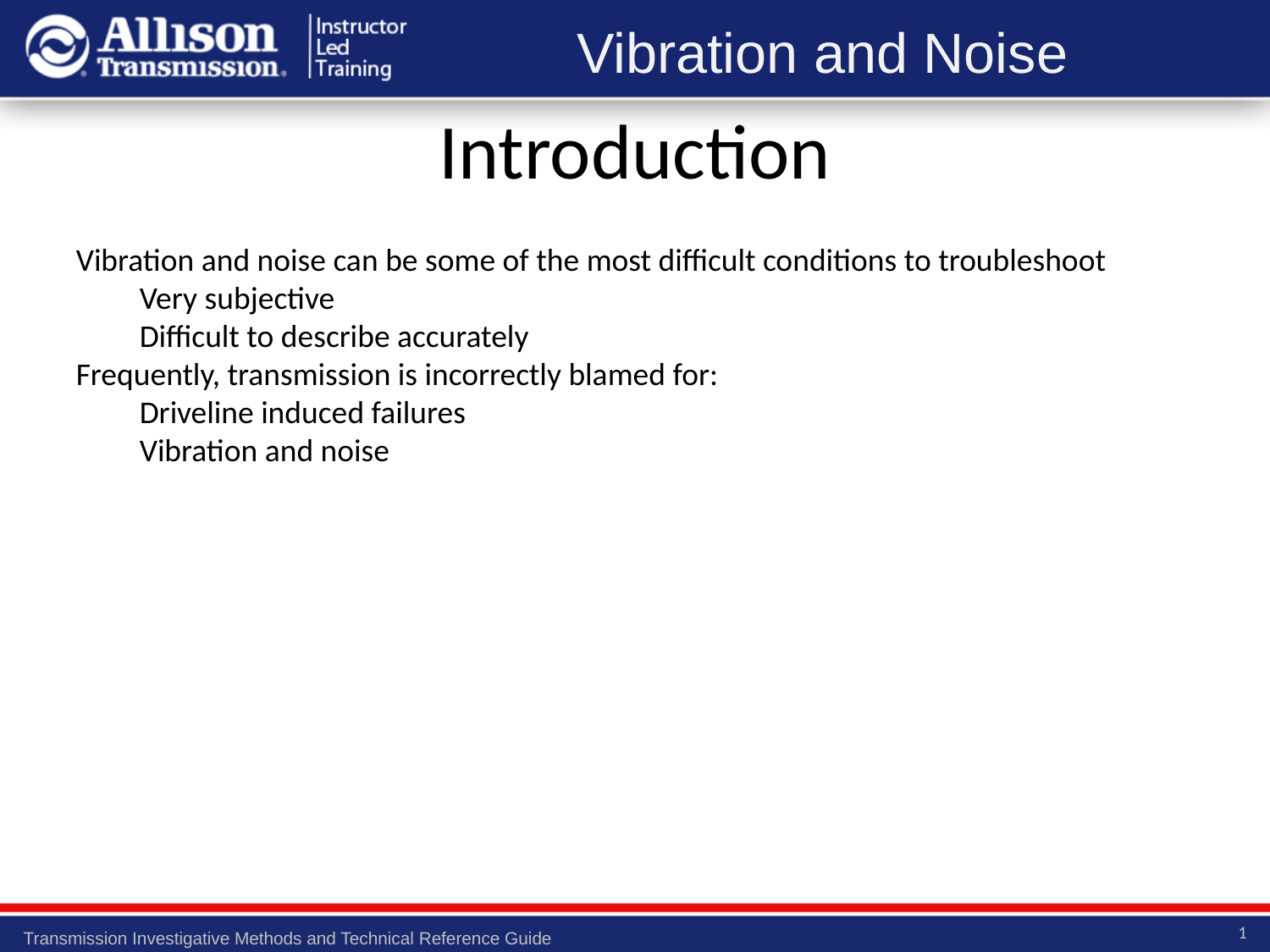

Introduction
Vibration and noise can be some of the most difficult conditions to troubleshoot
Very subjective
Difficult to describe accurately
Frequently, transmission is incorrectly blamed for:
Driveline induced failures
Vibration and noise

1